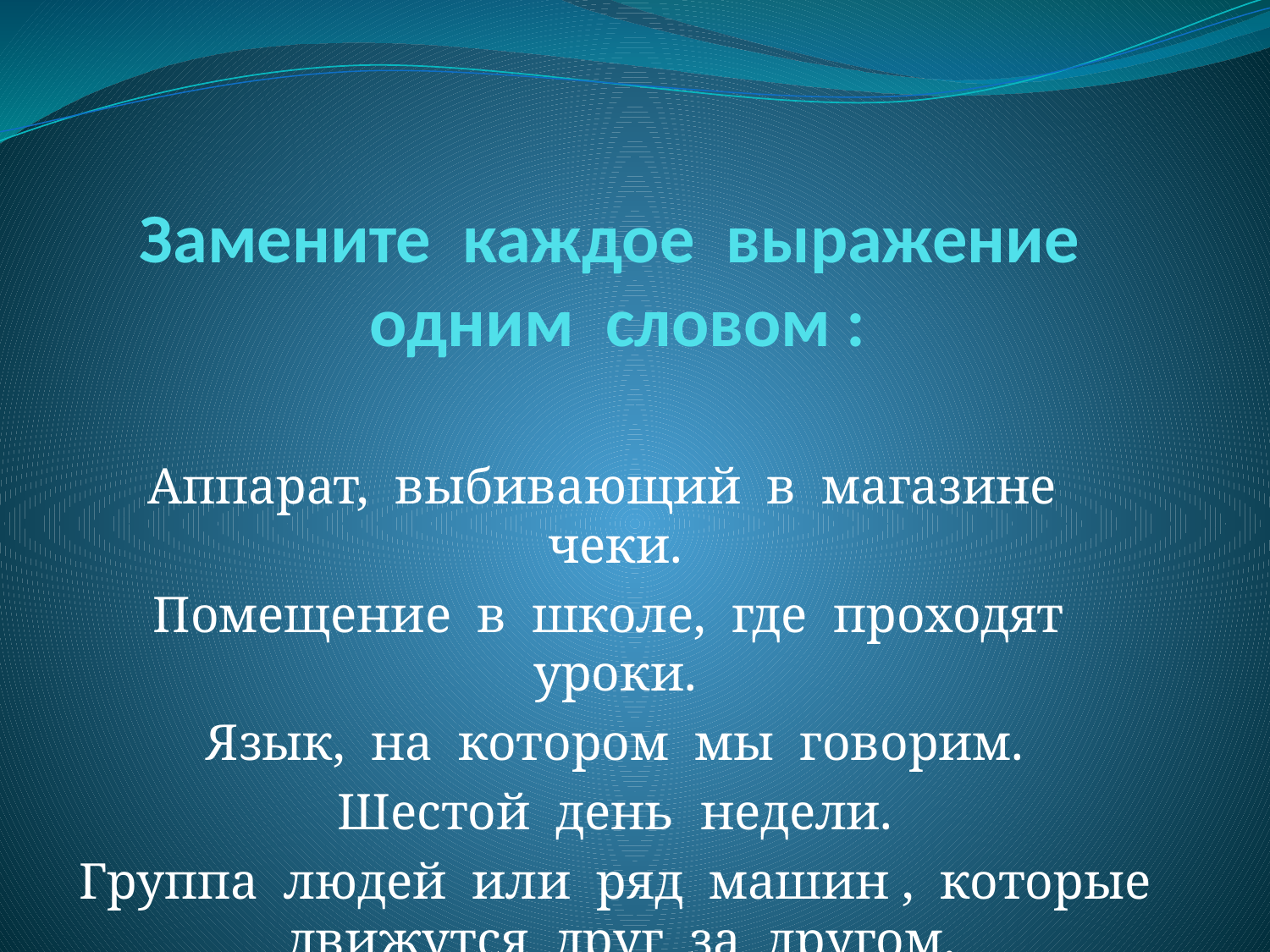

# Замените  каждое  выражение  одним  словом :
Аппарат,  выбивающий  в  магазине   чеки.
Помещение  в  школе,  где  проходят  уроки.
Язык,  на  котором  мы  говорим.
Шестой  день  недели.
Группа  людей  или  ряд  машин ,  которые  движутся  друг  за  другом.